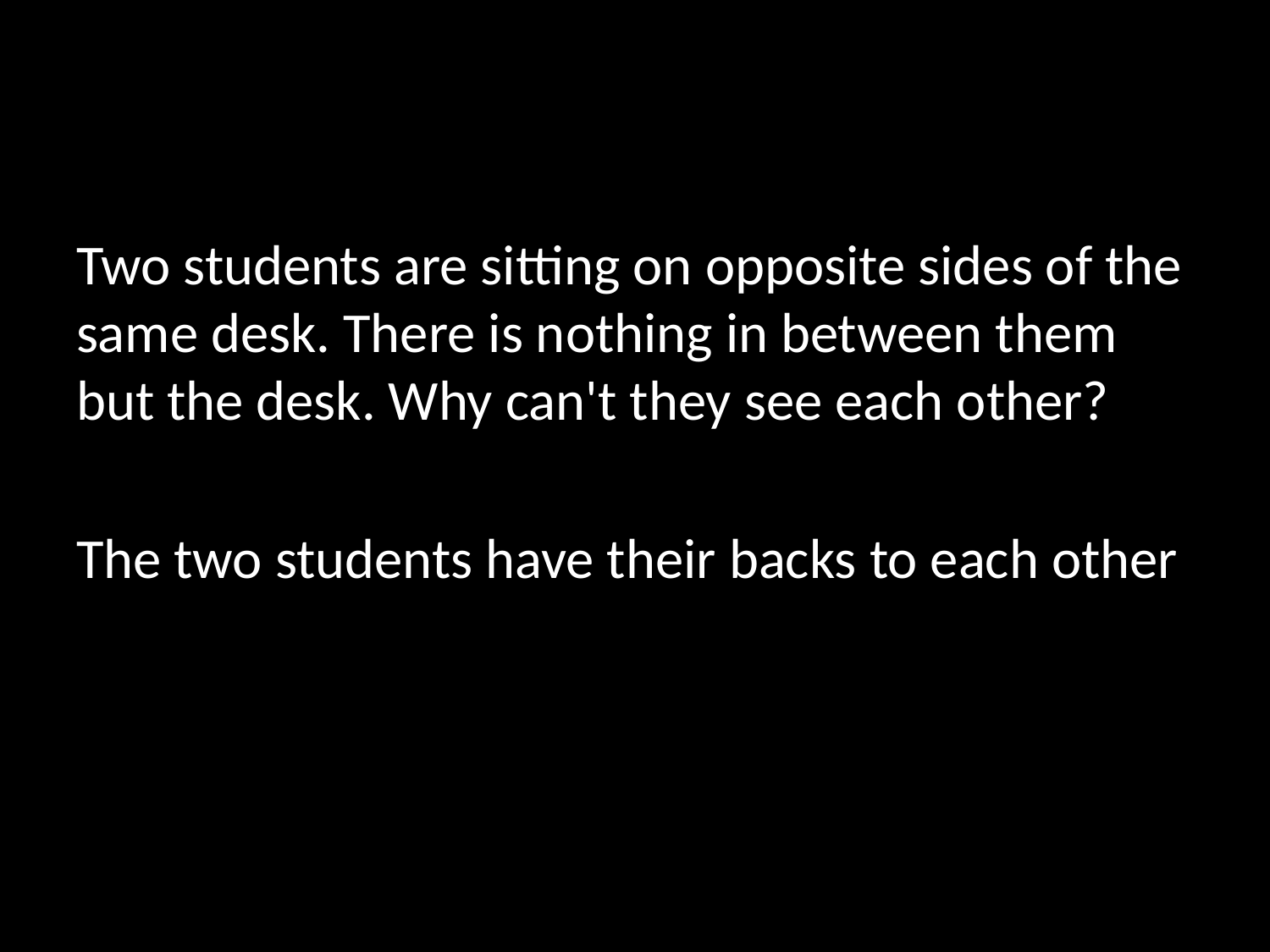

Two students are sitting on opposite sides of the same desk. There is nothing in between them but the desk. Why can't they see each other?

The two students have their backs to each other